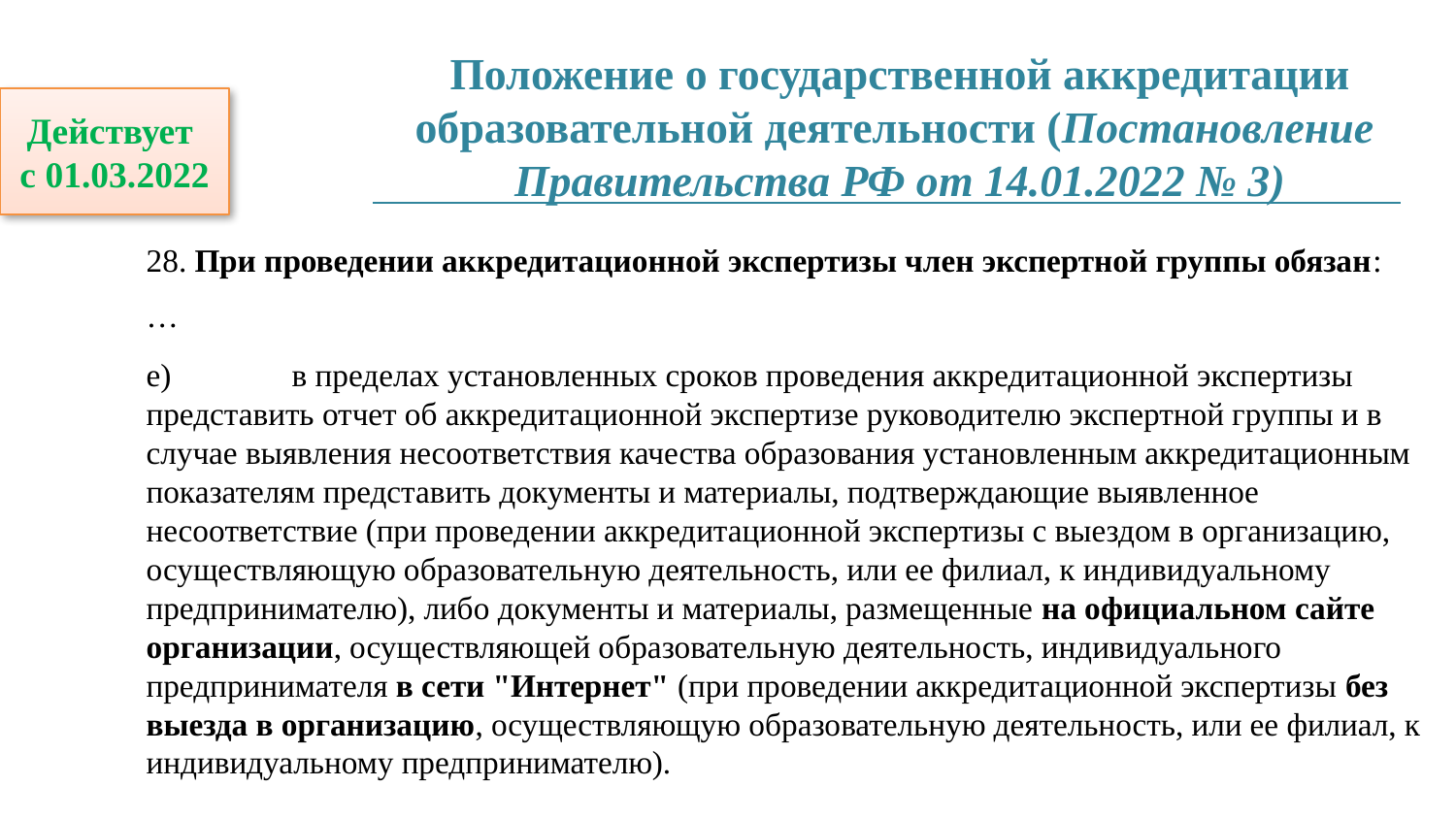

Действует
с 01.03.2022
Положение о государственной аккредитации образовательной деятельности (Постановление  Правительства РФ от 14.01.2022 № 3)
28. При проведении аккредитационной экспертизы член экспертной группы обязан:
…
е)	в пределах установленных сроков проведения аккредитационной экспертизы представить отчет об аккредитационной экспертизе руководителю экспертной группы и в случае выявления несоответствия качества образования установленным аккредитационным показателям представить документы и материалы, подтверждающие выявленное несоответствие (при проведении аккредитационной экспертизы с выездом в организацию, осуществляющую образовательную деятельность, или ее филиал, к индивидуальному предпринимателю), либо документы и материалы, размещенные на официальном сайте организации, осуществляющей образовательную деятельность, индивидуального
предпринимателя в сети "Интернет" (при проведении аккредитационной экспертизы без выезда в организацию, осуществляющую образовательную деятельность, или ее филиал, к индивидуальному предпринимателю).